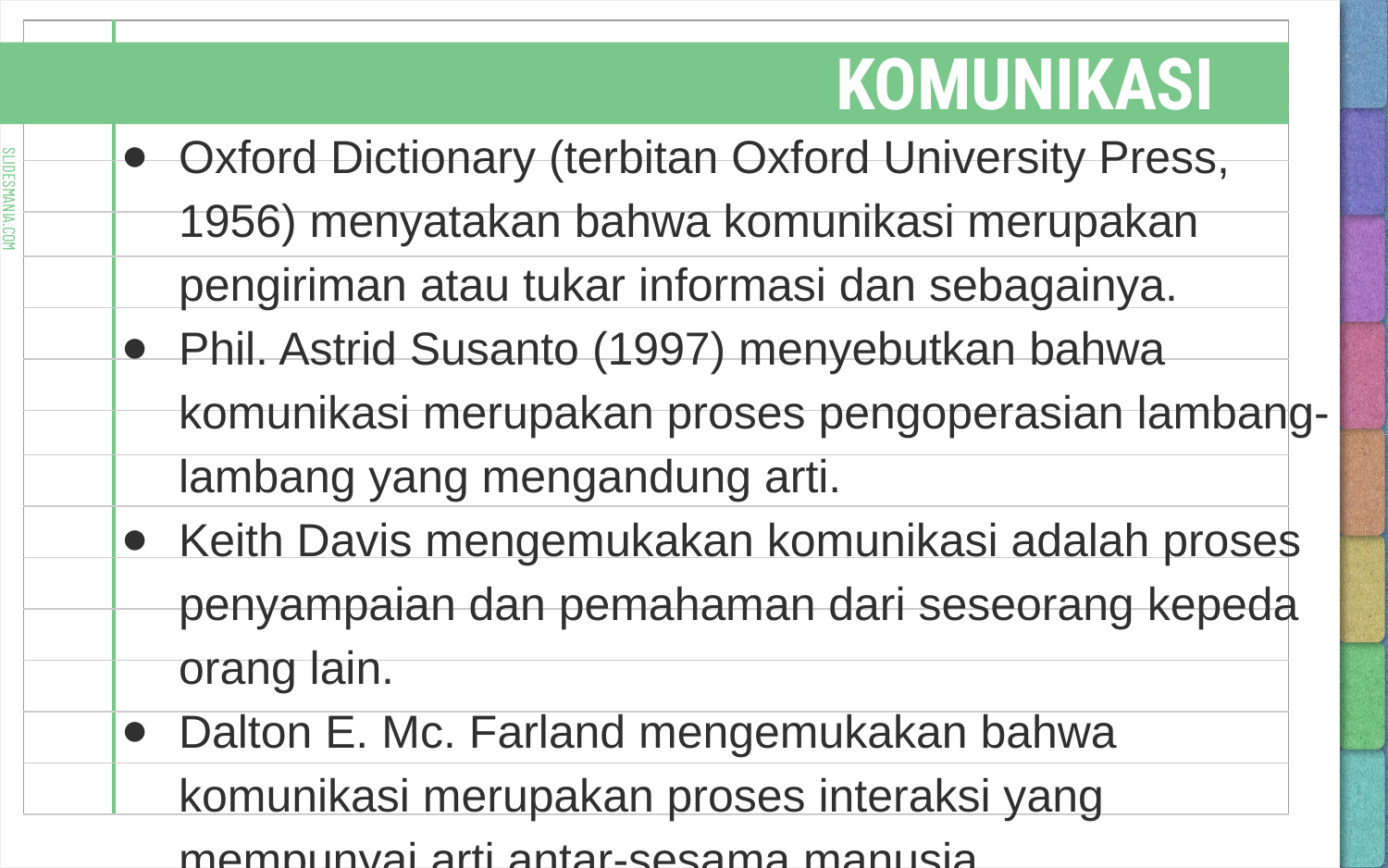

# KOMUNIKASI
Oxford Dictionary (terbitan Oxford University Press, 1956) menyatakan bahwa komunikasi merupakan pengiriman atau tukar informasi dan sebagainya.
Phil. Astrid Susanto (1997) menyebutkan bahwa komunikasi merupakan proses pengoperasian lambang-lambang yang mengandung arti.
Keith Davis mengemukakan komunikasi adalah proses penyampaian dan pemahaman dari seseorang kepeda orang lain.
Dalton E. Mc. Farland mengemukakan bahwa komunikasi merupakan proses interaksi yang mempunyai arti antar-sesama manusia.